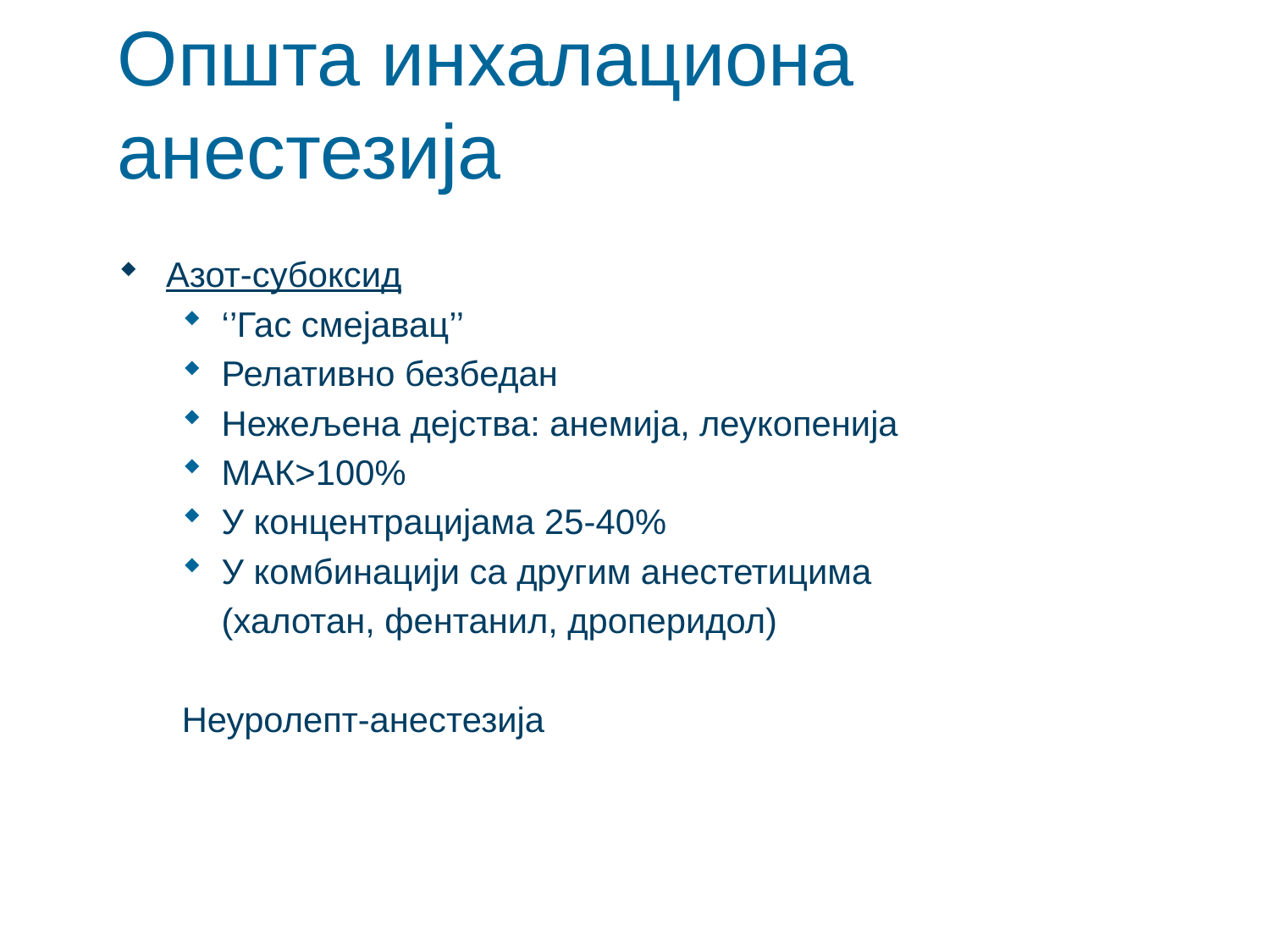

# Општа инхалациона анестезија
Азот-субоксид
‘’Гас смејавац’’
Релативно безбедан
Нежељена дејства: анемија, леукопенија
МАК>100%
У концентрацијама 25-40%
У комбинацији са другим анестетицима
	(халотан, фентанил, дроперидол)

Неуролепт-анестезија